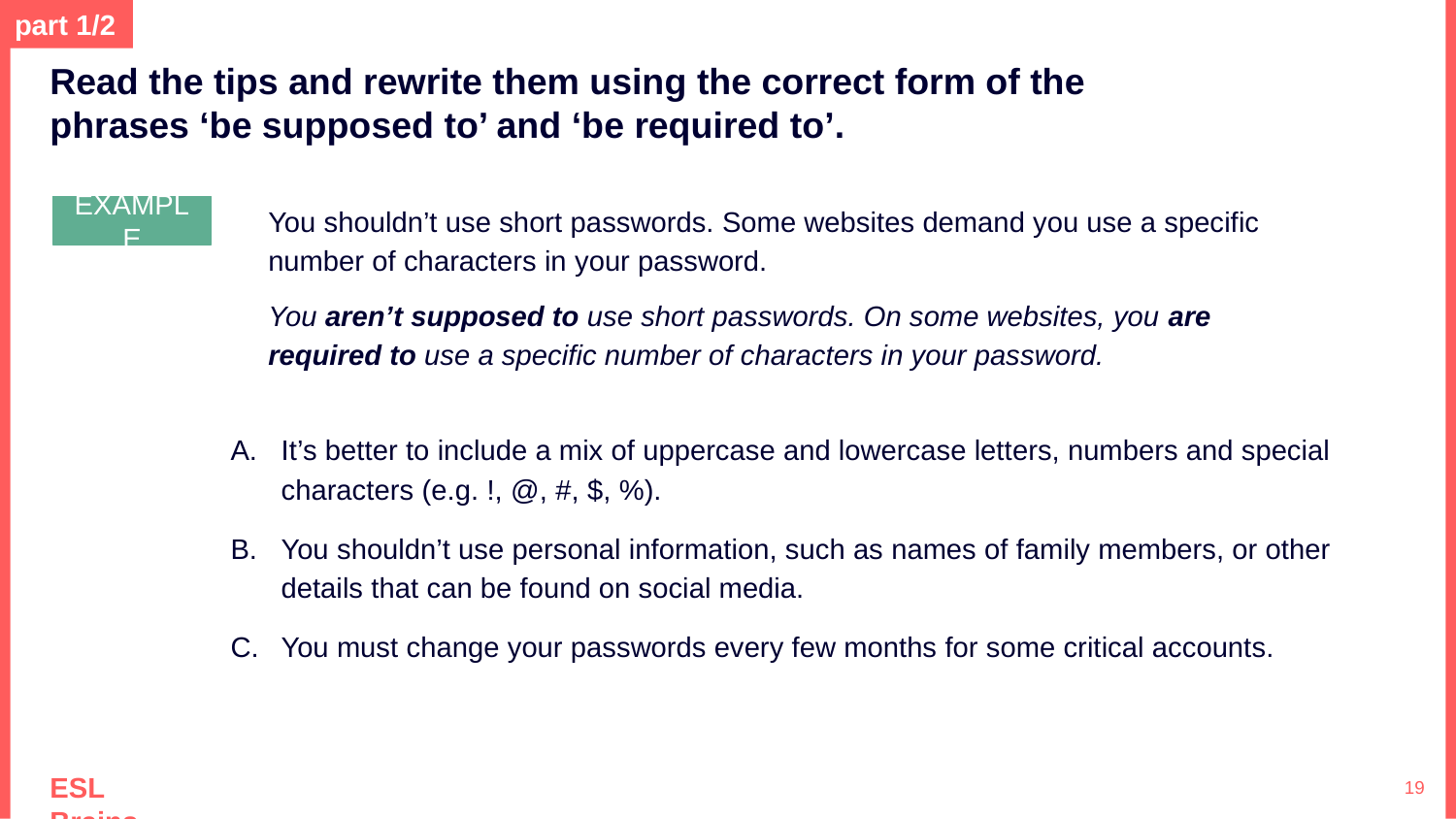

part 1/2
Read the tips and rewrite them using the correct form of the phrases ‘be supposed to’ and ‘be required to’.
You shouldn’t use short passwords. Some websites demand you use a specific number of characters in your password.
You aren’t supposed to use short passwords. On some websites, you are required to use a specific number of characters in your password.
EXAMPLE
It’s better to include a mix of uppercase and lowercase letters, numbers and special characters (e.g. !, @, #, $, %).
You shouldn’t use personal information, such as names of family members, or other details that can be found on social media.
You must change your passwords every few months for some critical accounts.
19